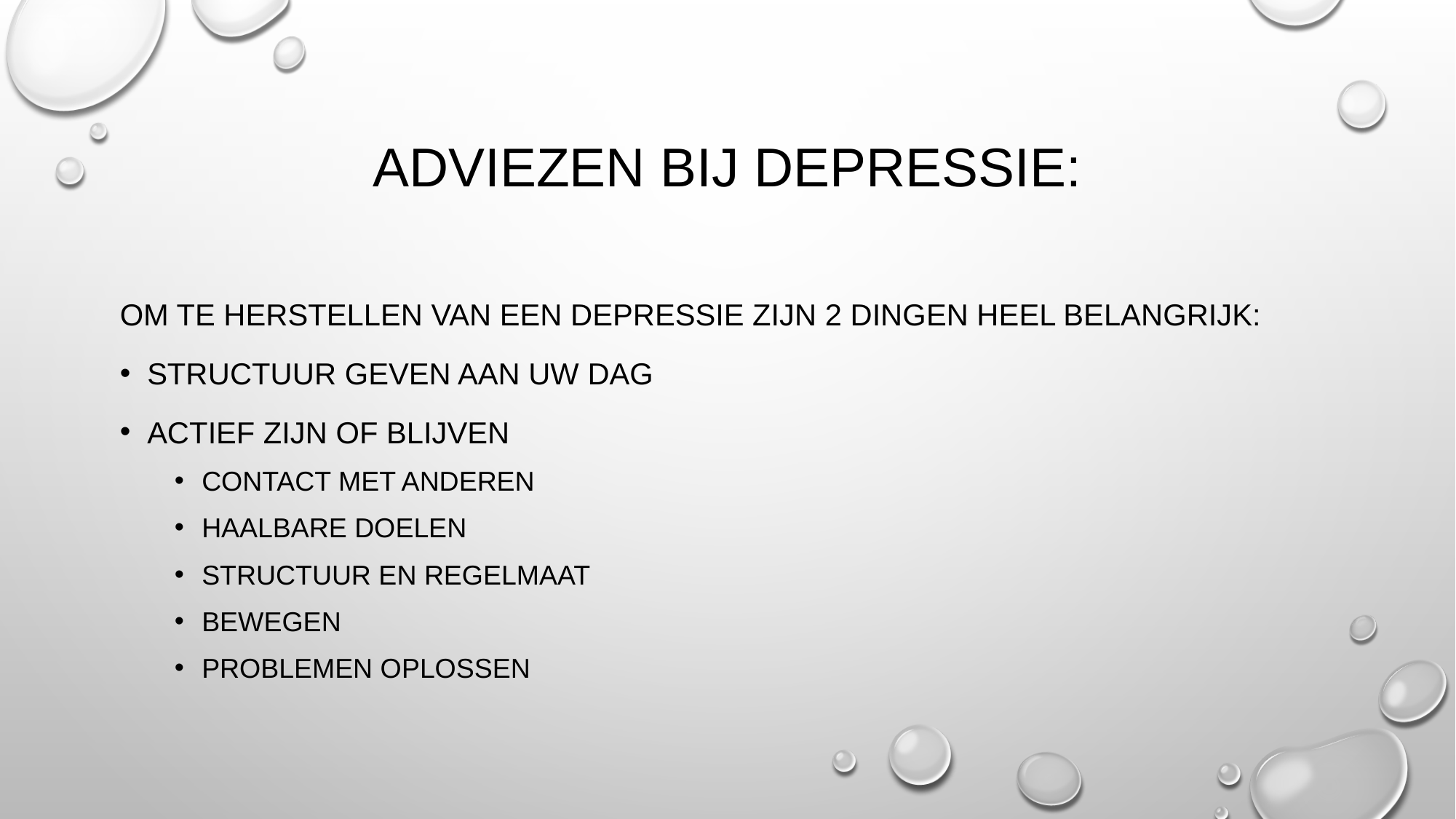

# Adviezen bij depressie:
Om te herstellen van een depressie zijn 2 dingen heel belangrijk:
structuur geven aan uw dag
actief zijn of blijven
Contact met anderen
Haalbare doelen
Structuur en regelmaat
Bewegen
Problemen oplossen